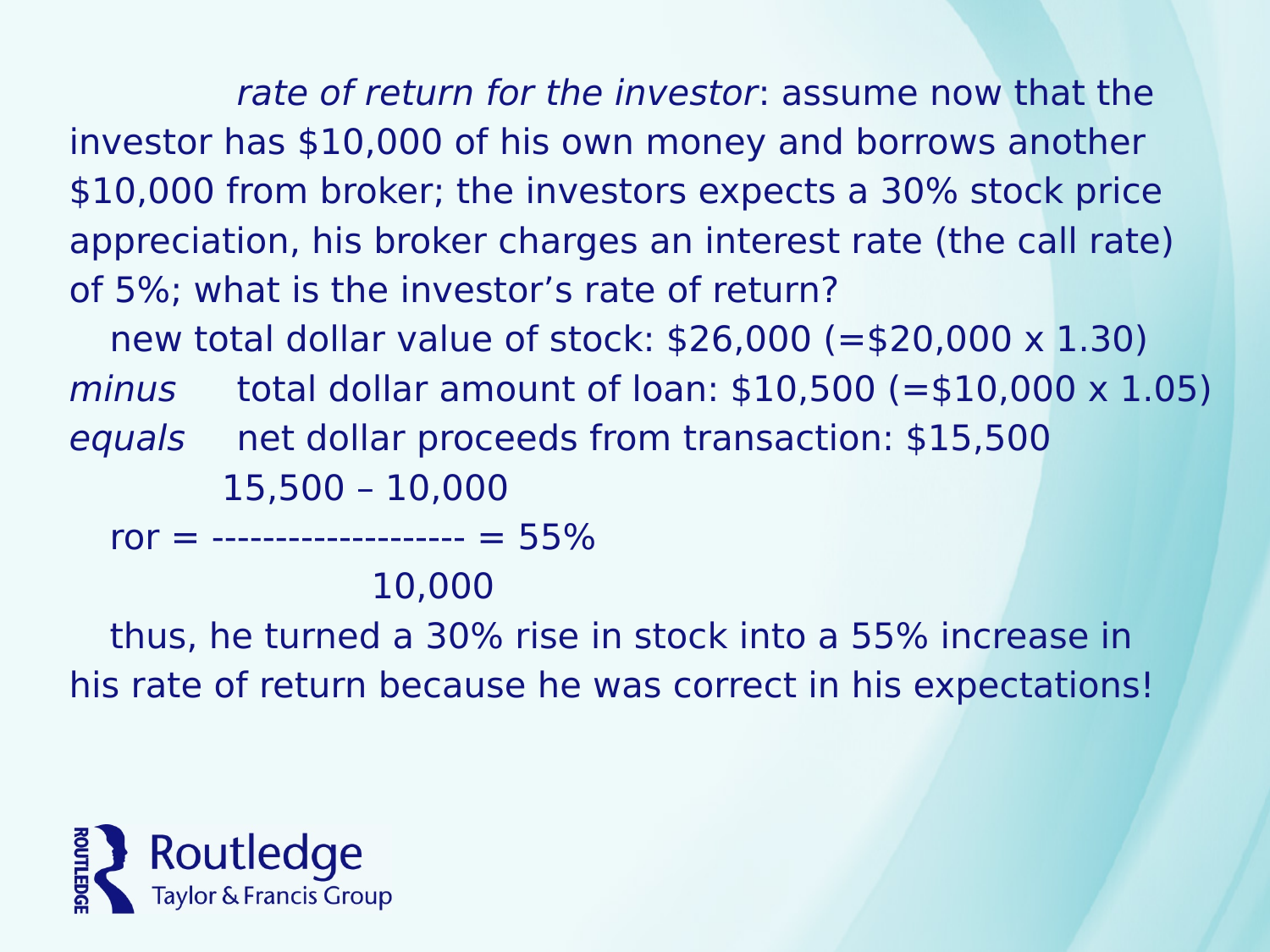

#
		rate of return for the investor: assume now that the
investor has $10,000 of his own money and borrows another
$10,000 from broker; the investors expects a 30% stock price
appreciation, his broker charges an interest rate (the call rate)
of 5%; what is the investor’s rate of return?
	new total dollar value of stock: $26,000 (=$20,000 x 1.30)
minus	total dollar amount of loan: $10,500 (=$10,000 x 1.05)
equals	net dollar proceeds from transaction: $15,500
	          15,500 – 10,000
	ror = -------------------- = 55%
		            10,000
	thus, he turned a 30% rise in stock into a 55% increase in
his rate of return because he was correct in his expectations!